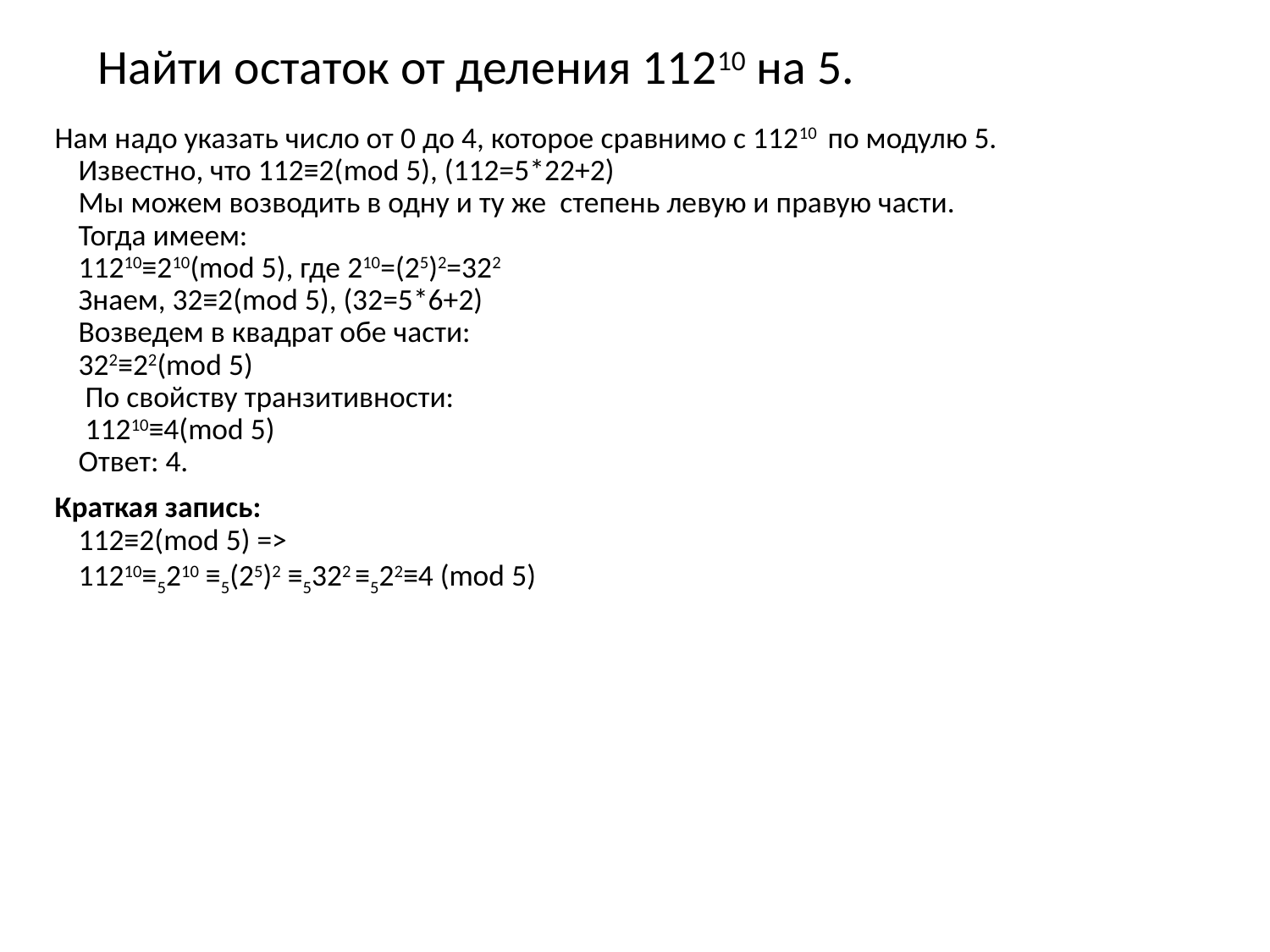

# Найти остаток от деления 11210 на 5.
Нам надо указать число от 0 до 4, которое сравнимо с 11210  по модулю 5.
Известно, что 112≡2(mod 5), (112=5*22+2)
Мы можем возводить в одну и ту же  степень левую и правую части.
Тогда имеем:
11210≡210(mod 5), где 210=(25)2=322
Знаем, 32≡2(mod 5), (32=5*6+2)
Возведем в квадрат обе части:
322≡22(mod 5)
 По свойству транзитивности:
 11210≡4(mod 5)
Ответ: 4.
Краткая запись:
112≡2(mod 5) =>
11210≡5210 ≡5(25)2 ≡5322 ≡522≡4 (mod 5)